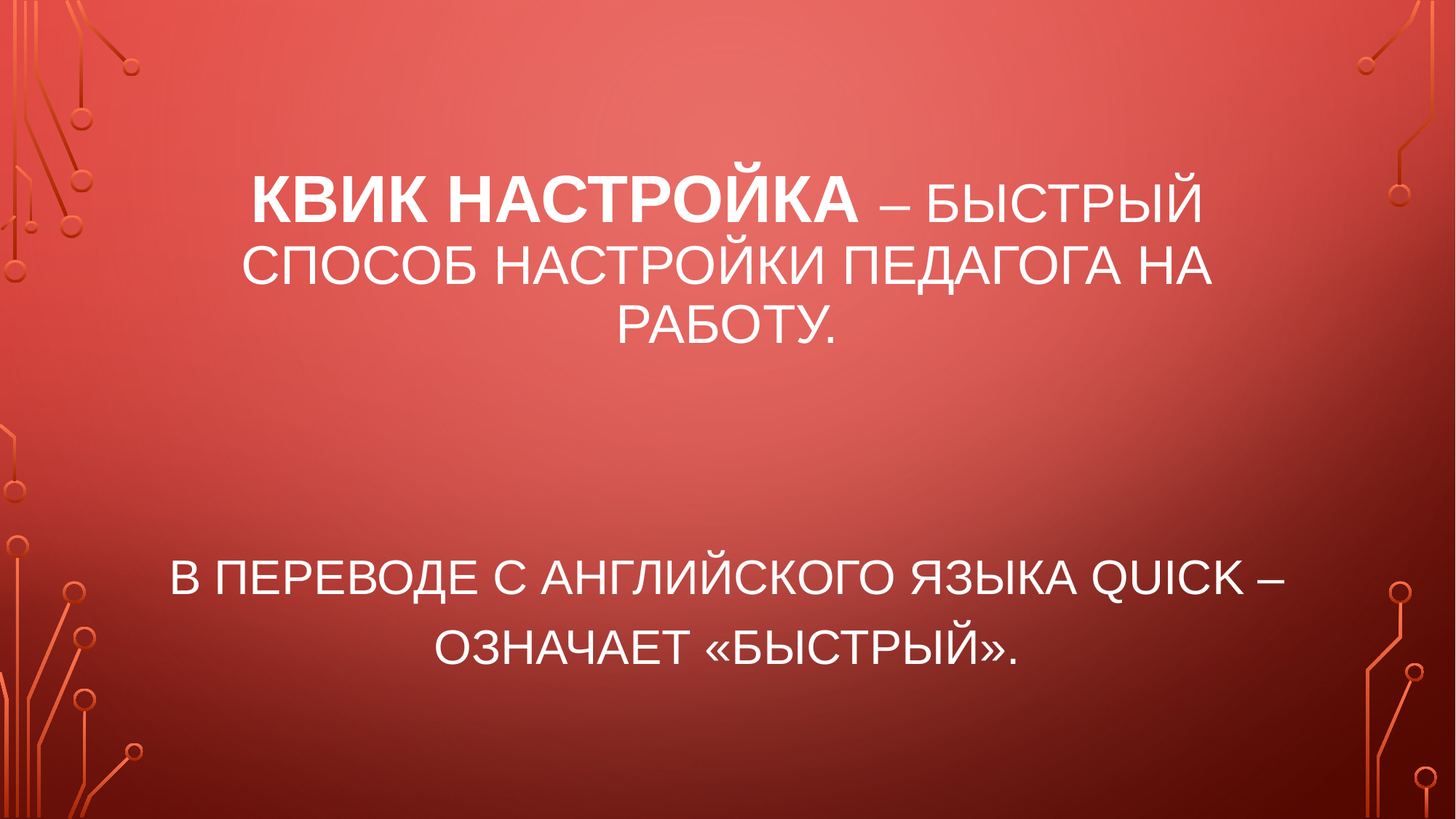

# КВИК настройка – быстрый способ настройки педагога на работу.
В переводе с английского языка quick –означает «быстрый».